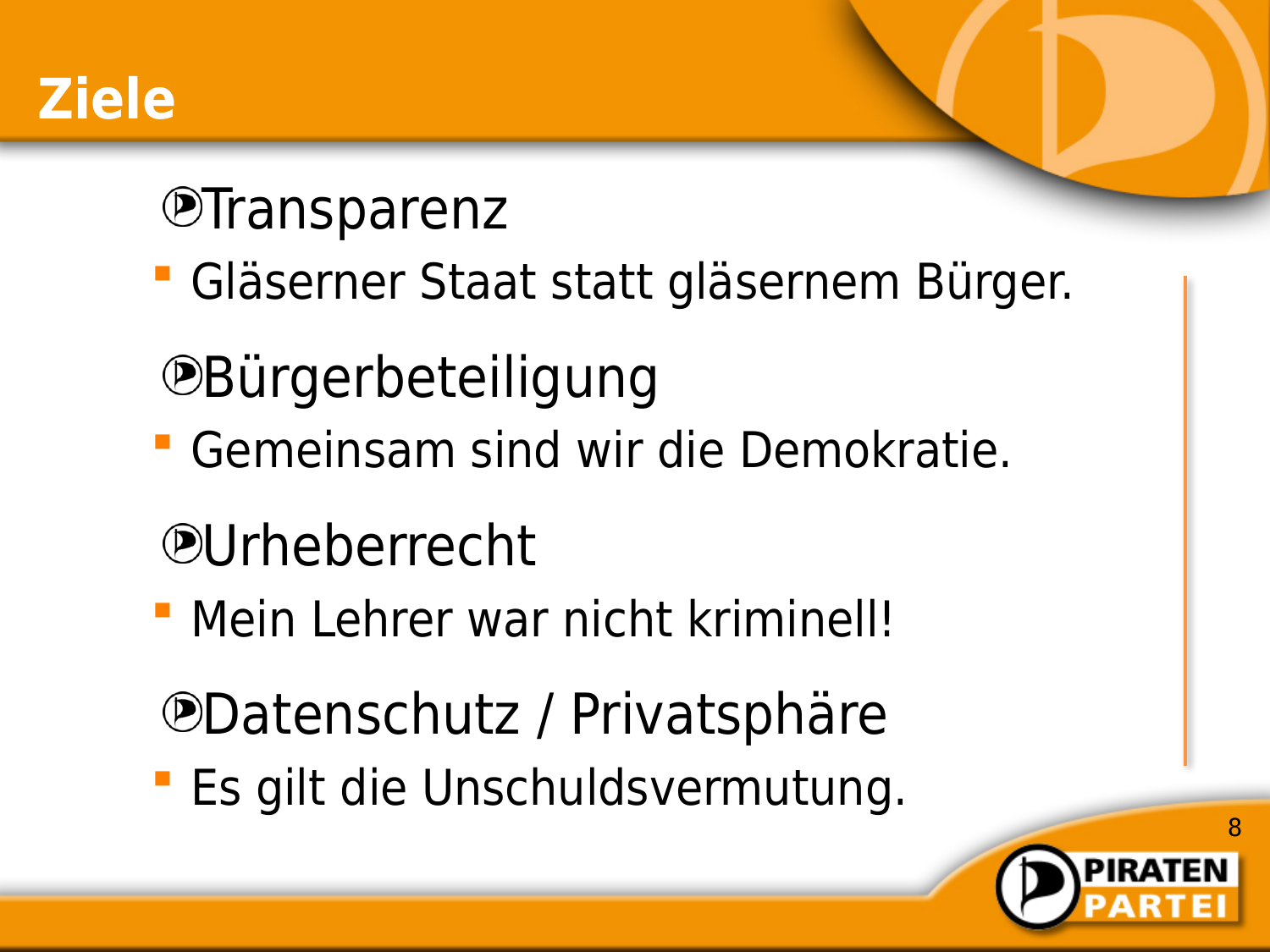

# Ziele
Transparenz
Gläserner Staat statt gläsernem Bürger.
Bürgerbeteiligung
Gemeinsam sind wir die Demokratie.
Urheberrecht
Mein Lehrer war nicht kriminell!
Datenschutz / Privatsphäre
Es gilt die Unschuldsvermutung.
8